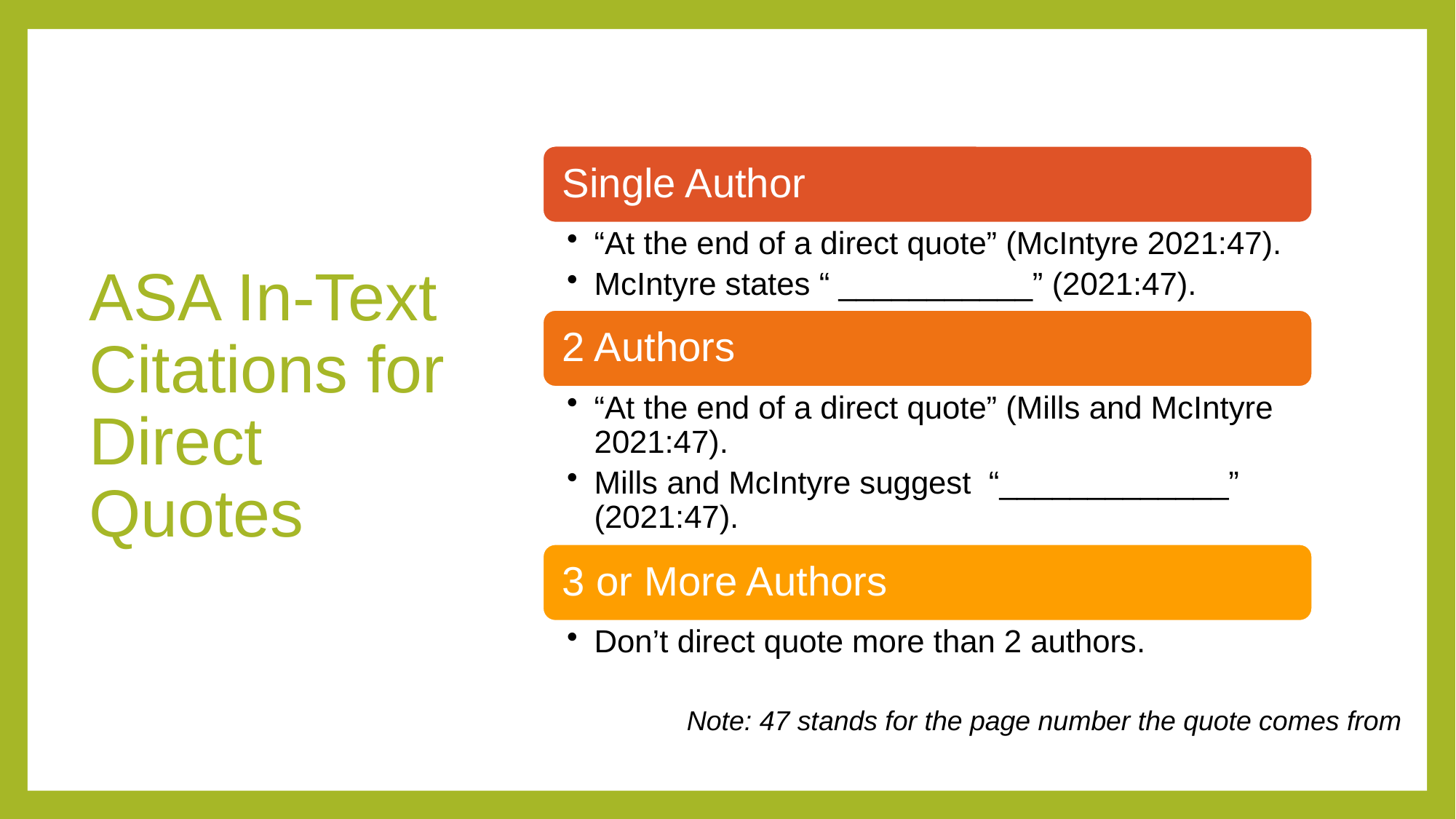

# ASA In-Text Citations for Direct Quotes
Single Author
“At the end of a direct quote” (McIntyre 2021:47).
McIntyre states “ ___________” (2021:47).
2 Authors
“At the end of a direct quote” (Mills and McIntyre 2021:47).
Mills and McIntyre suggest  “_____________” (2021:47).
3 or More Authors
Don’t direct quote more than 2 authors.
Note: 47 stands for the page number the quote comes from